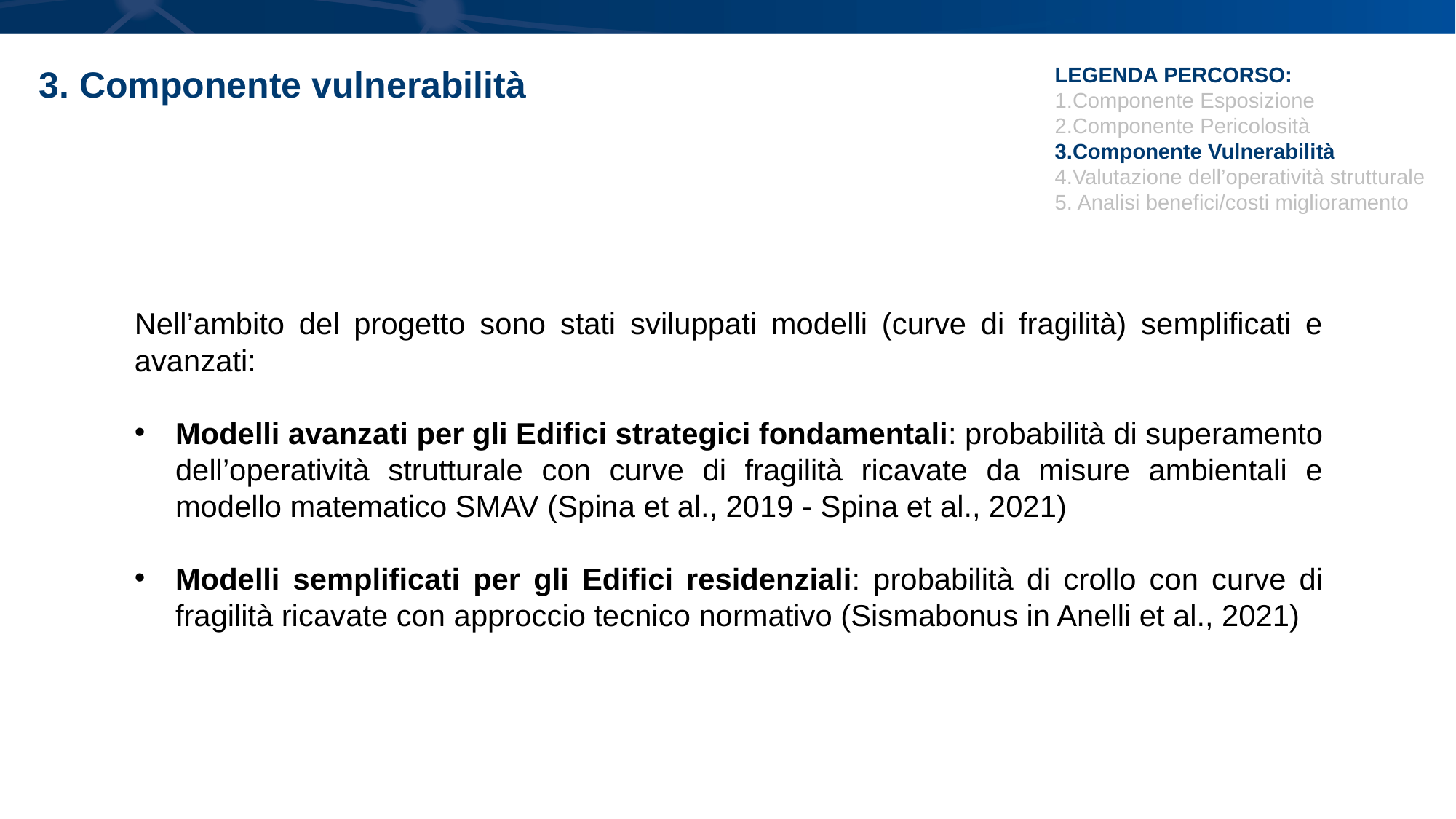

3. Componente vulnerabilità
LEGENDA PERCORSO:
1.Componente Esposizione
2.Componente Pericolosità
3.Componente Vulnerabilità
4.Valutazione dell’operatività strutturale
5. Analisi benefici/costi miglioramento
Nell’ambito del progetto sono stati sviluppati modelli (curve di fragilità) semplificati e avanzati:

Modelli avanzati per gli Edifici strategici fondamentali: probabilità di superamento dell’operatività strutturale con curve di fragilità ricavate da misure ambientali e modello matematico SMAV (Spina et al., 2019 - Spina et al., 2021)

Modelli semplificati per gli Edifici residenziali: probabilità di crollo con curve di fragilità ricavate con approccio tecnico normativo (Sismabonus in Anelli et al., 2021)